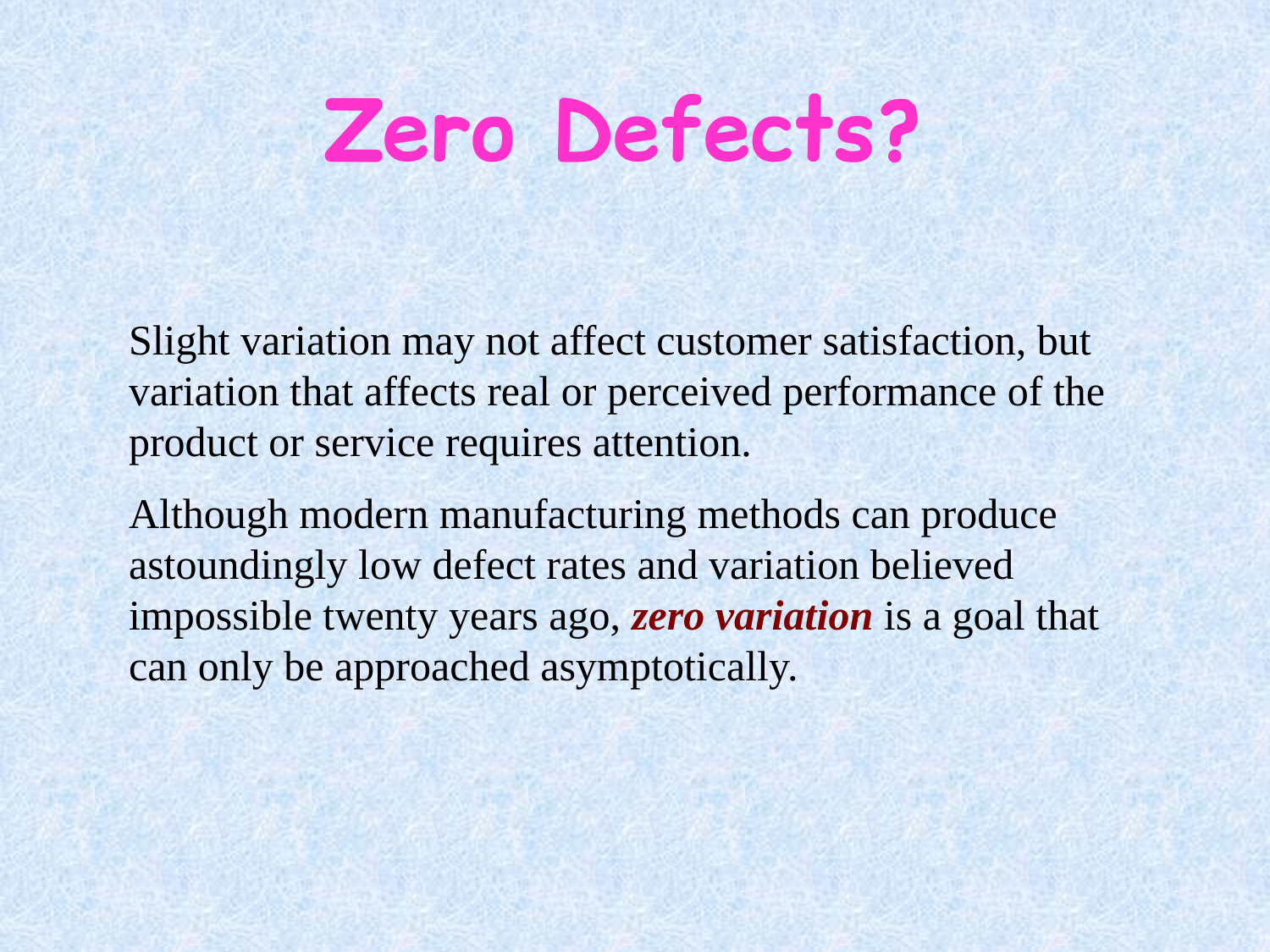

# Zero Defects?
Slight variation may not affect customer satisfaction, but variation that affects real or perceived performance of the product or service requires attention.
Although modern manufacturing methods can produce astoundingly low defect rates and variation believed impossible twenty years ago, zero variation is a goal that can only be approached asymptotically.